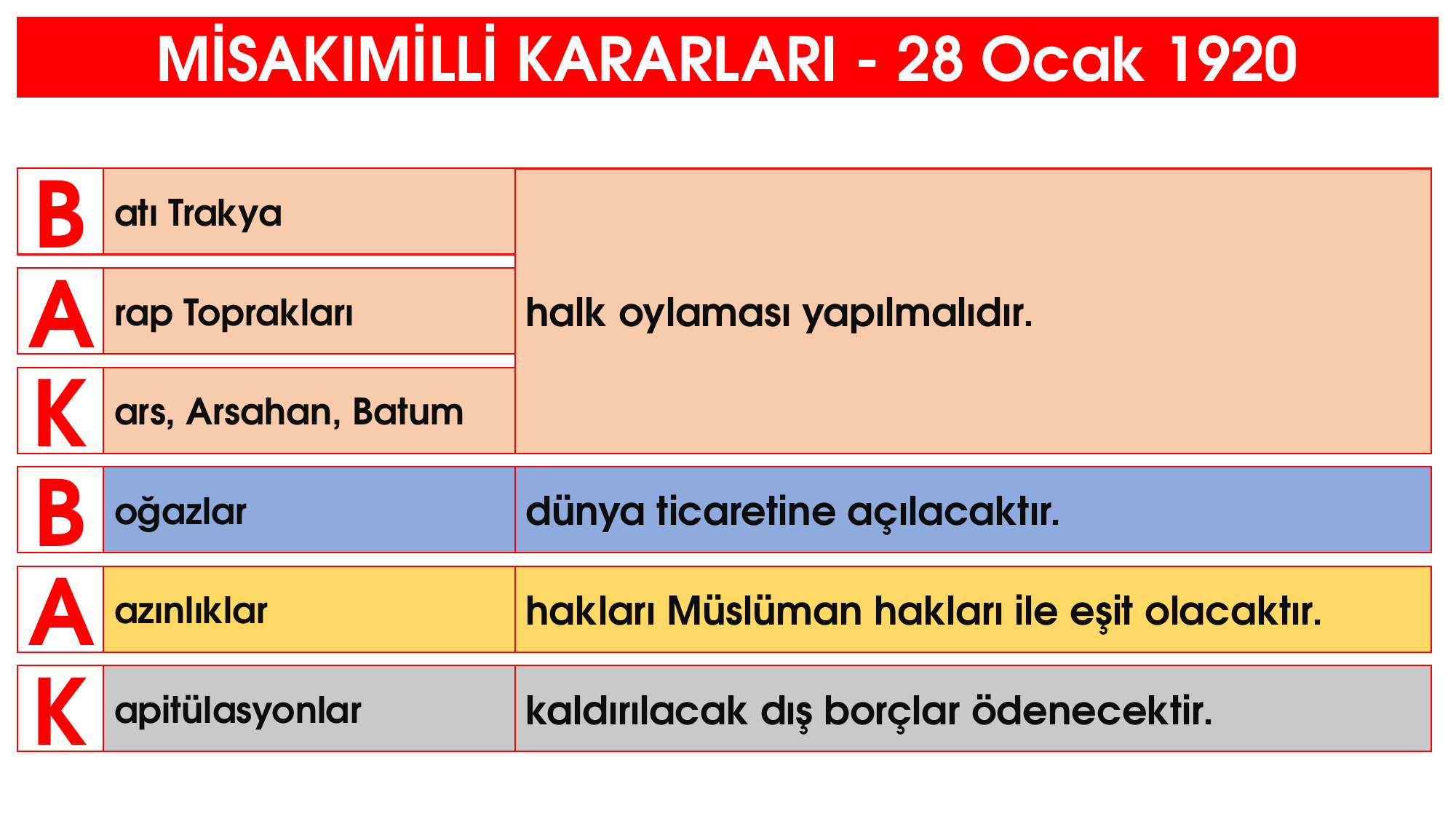

MİSAKIMİLLİ KARARLARI - 28 Ocak 1920
B
atı Trakya
halk oylaması yapılmalıdır.
A
rap Toprakları
K
ars, Arsahan, Batum
B
oğazlar
dünya ticaretine açılacaktır.
A
azınlıklar
hakları Müslüman hakları ile eşit olacaktır.
K
apitülasyonlar
kaldırılacak dış borçlar ödenecektir.